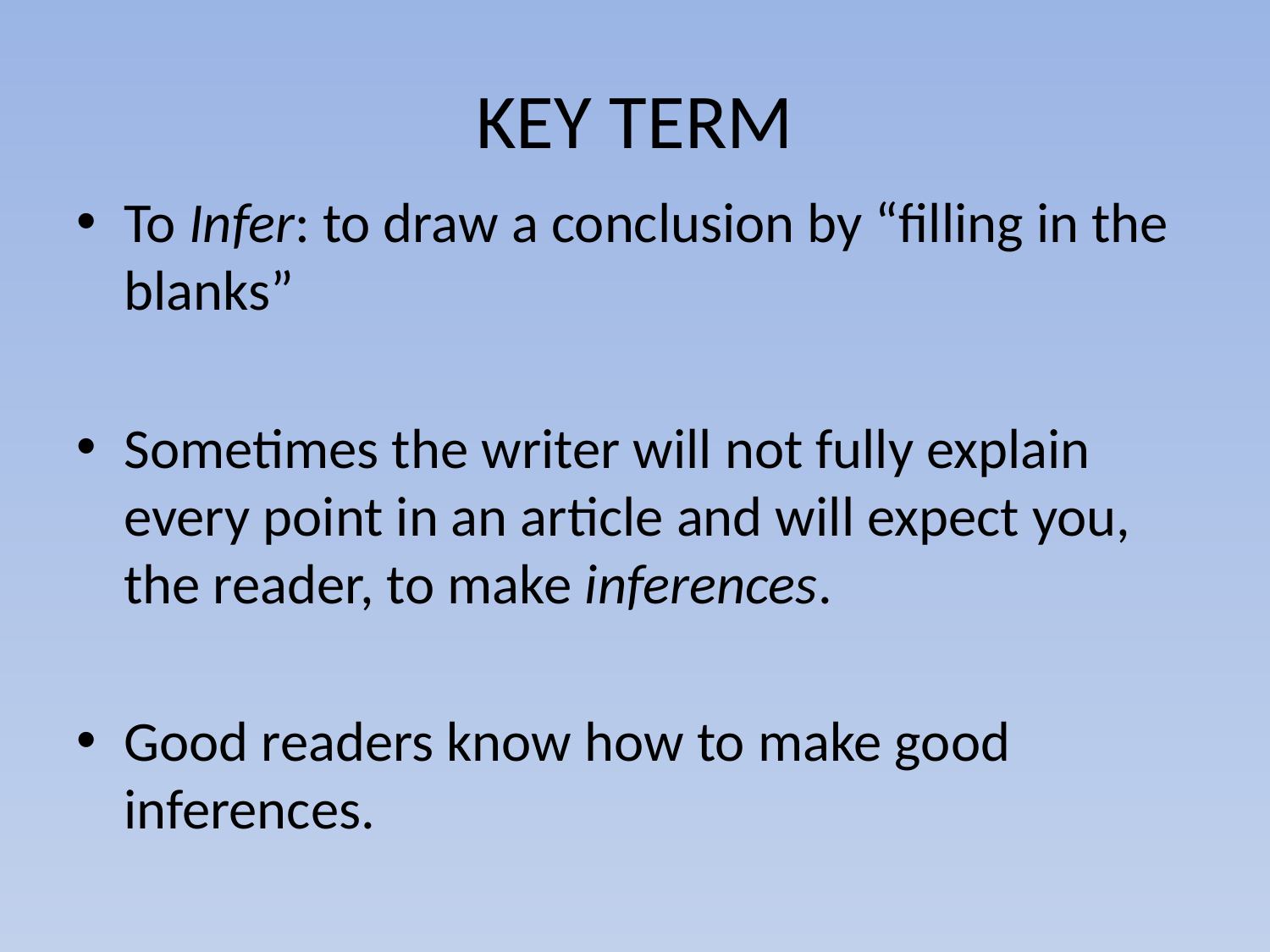

# KEY TERM
To Infer: to draw a conclusion by “filling in the blanks”

Sometimes the writer will not fully explain every point in an article and will expect you, the reader, to make inferences.

Good readers know how to make good inferences.